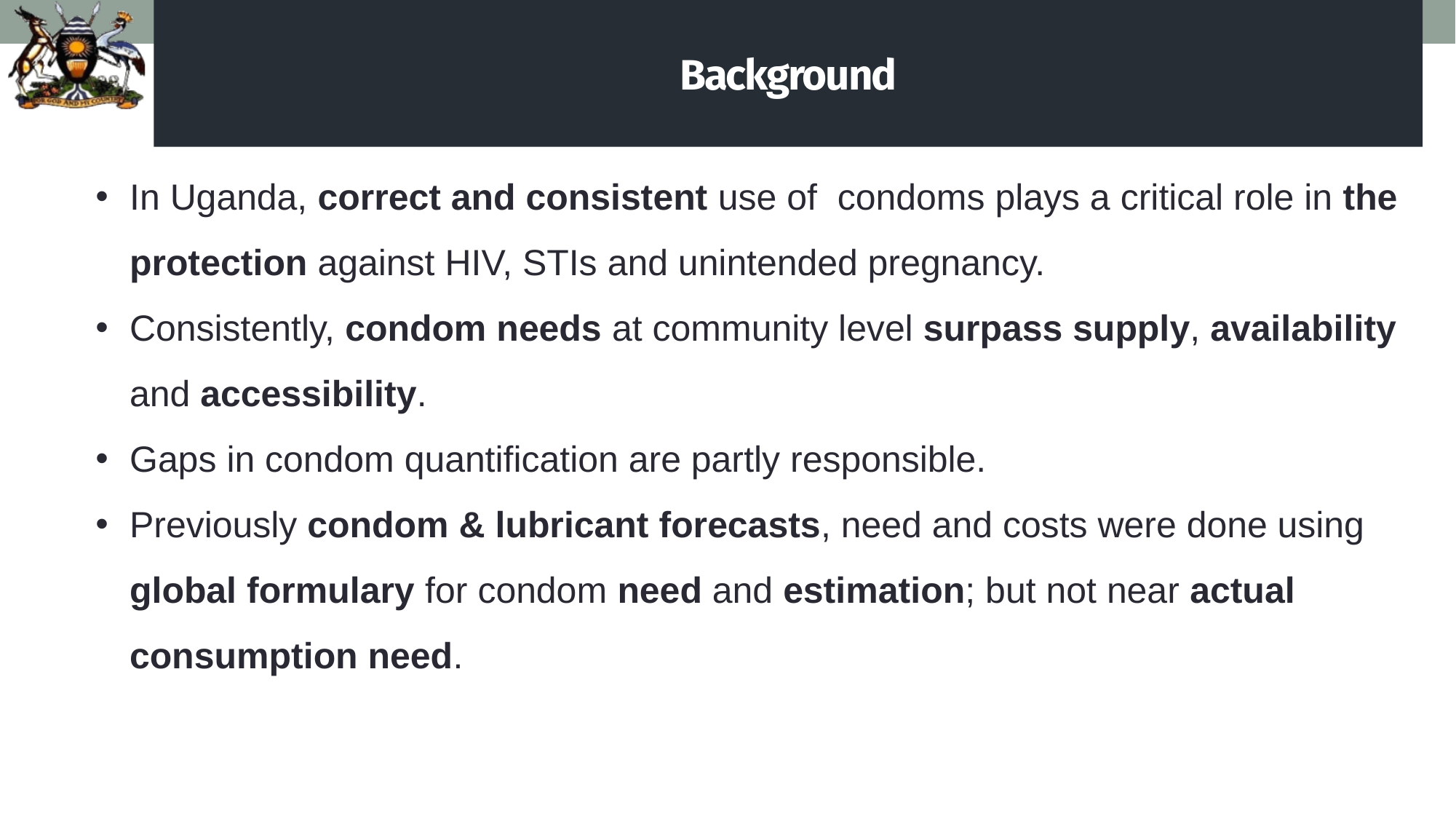

# Background

In Uganda, correct and consistent use of  condoms plays a critical role in the protection against HIV, STIs and unintended pregnancy.
Consistently, condom needs at community level surpass supply, availability and accessibility.
Gaps in condom quantification are partly responsible.
Previously condom & lubricant forecasts, need and costs were done using global formulary for condom need and estimation; but not near actual consumption need.